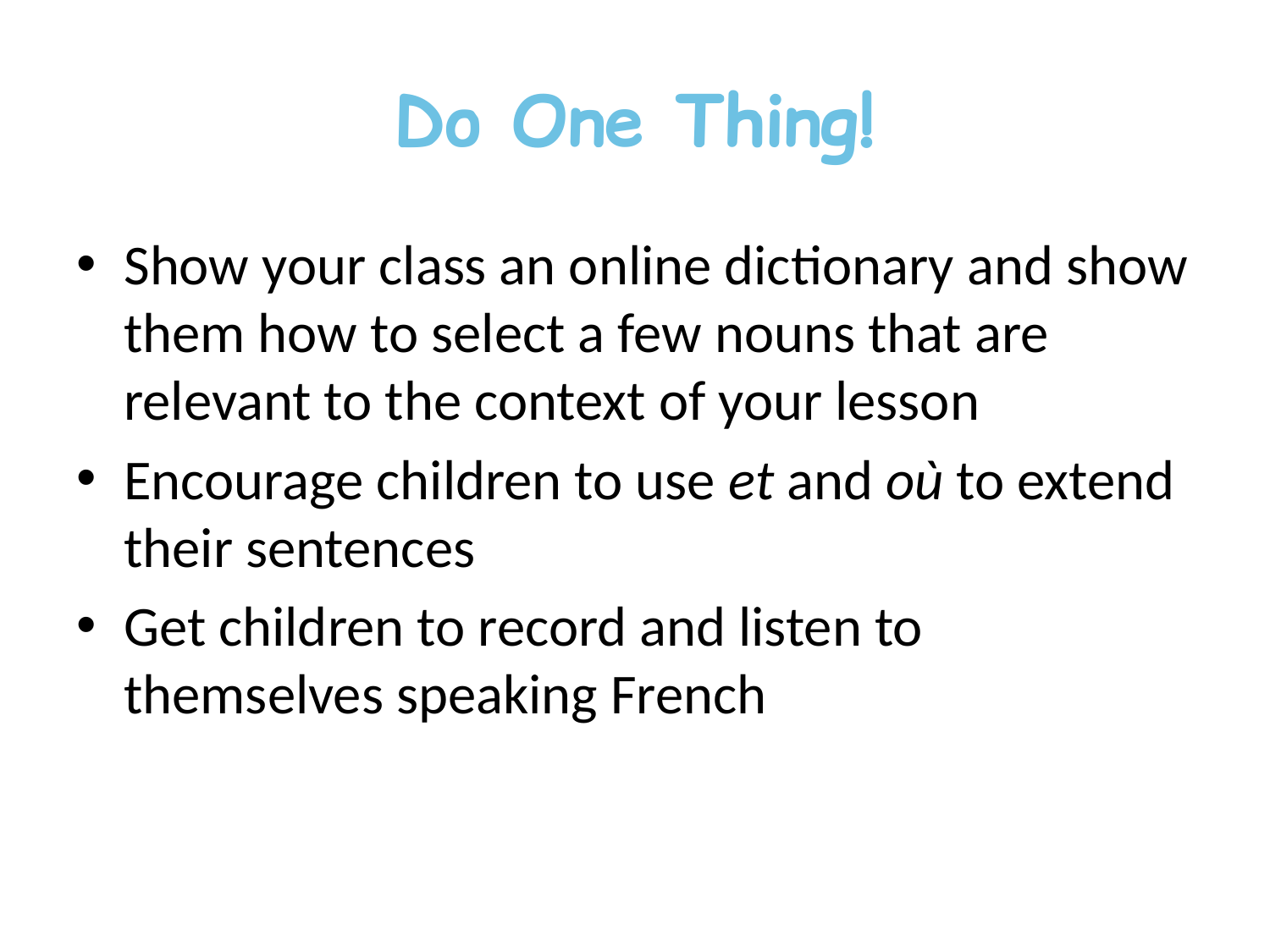

# Do One Thing!
Show your class an online dictionary and show them how to select a few nouns that are relevant to the context of your lesson
Encourage children to use et and où to extend their sentences
Get children to record and listen to themselves speaking French